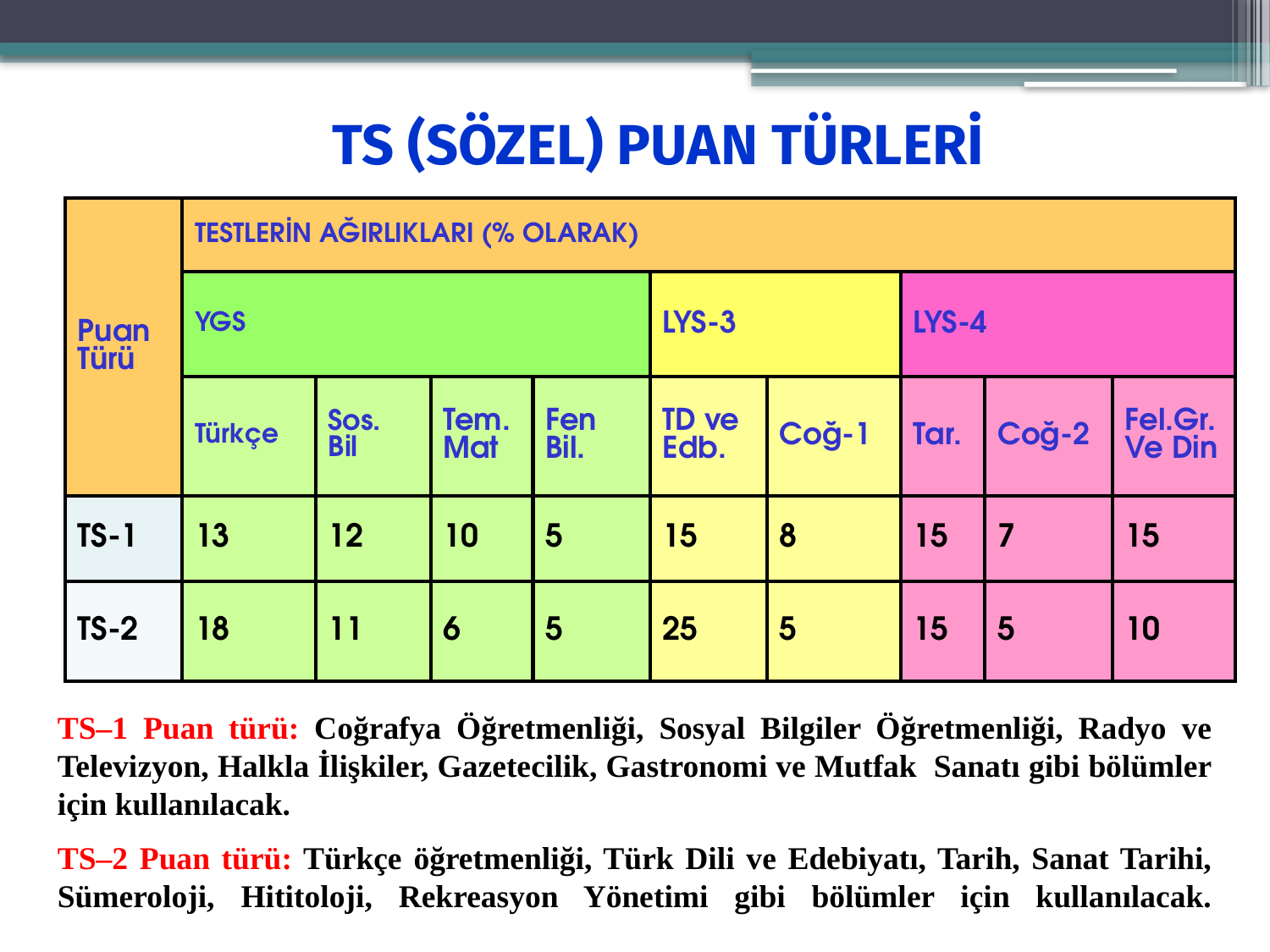

# TS (SÖZEL) PUAN TÜRLERİ
| Puan Türü | TESTLERİN AĞIRLIKLARI (% OLARAK) |  |  |  |  |  |  |  |  |
| --- | --- | --- | --- | --- | --- | --- | --- | --- | --- |
|  | YGS |  |  |  | LYS-3 |  | LYS-4 |  |  |
|  | Türkçe | Sos. Bil | Tem. Mat | Fen Bil. | TD ve Edb. | Coğ-1 | Tar. | Coğ-2 | Fel.Gr. Ve Din |
| TS-1 | 13 | 12 | 10 | 5 | 15 | 8 | 15 | 7 | 15 |
| TS-2 | 18 | 11 | 6 | 5 | 25 | 5 | 15 | 5 | 10 |
TS–1 Puan türü: Coğrafya Öğretmenliği, Sosyal Bilgiler Öğretmenliği, Radyo ve Televizyon, Halkla İlişkiler, Gazetecilik, Gastronomi ve Mutfak  Sanatı gibi bölümler için kullanılacak.
TS–2 Puan türü: Türkçe öğretmenliği, Türk Dili ve Edebiyatı, Tarih, Sanat Tarihi, Sümeroloji, Hititoloji, Rekreasyon Yönetimi gibi bölümler için kullanılacak.